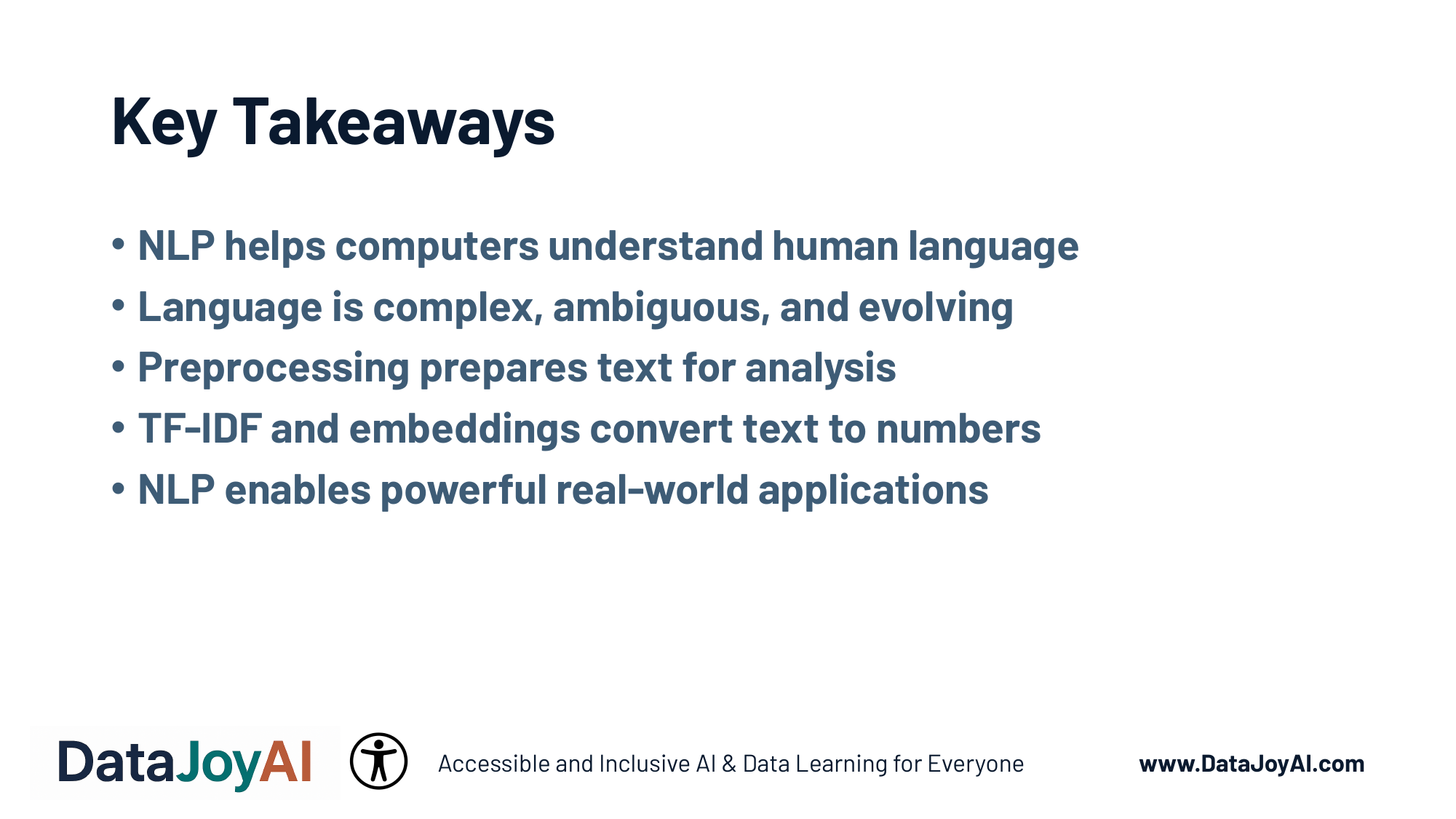

# Key Takeaways
NLP helps computers understand human language
Language is complex, ambiguous, and evolving
Preprocessing prepares text for analysis
TF-IDF and embeddings convert text to numbers
NLP enables powerful real-world applications